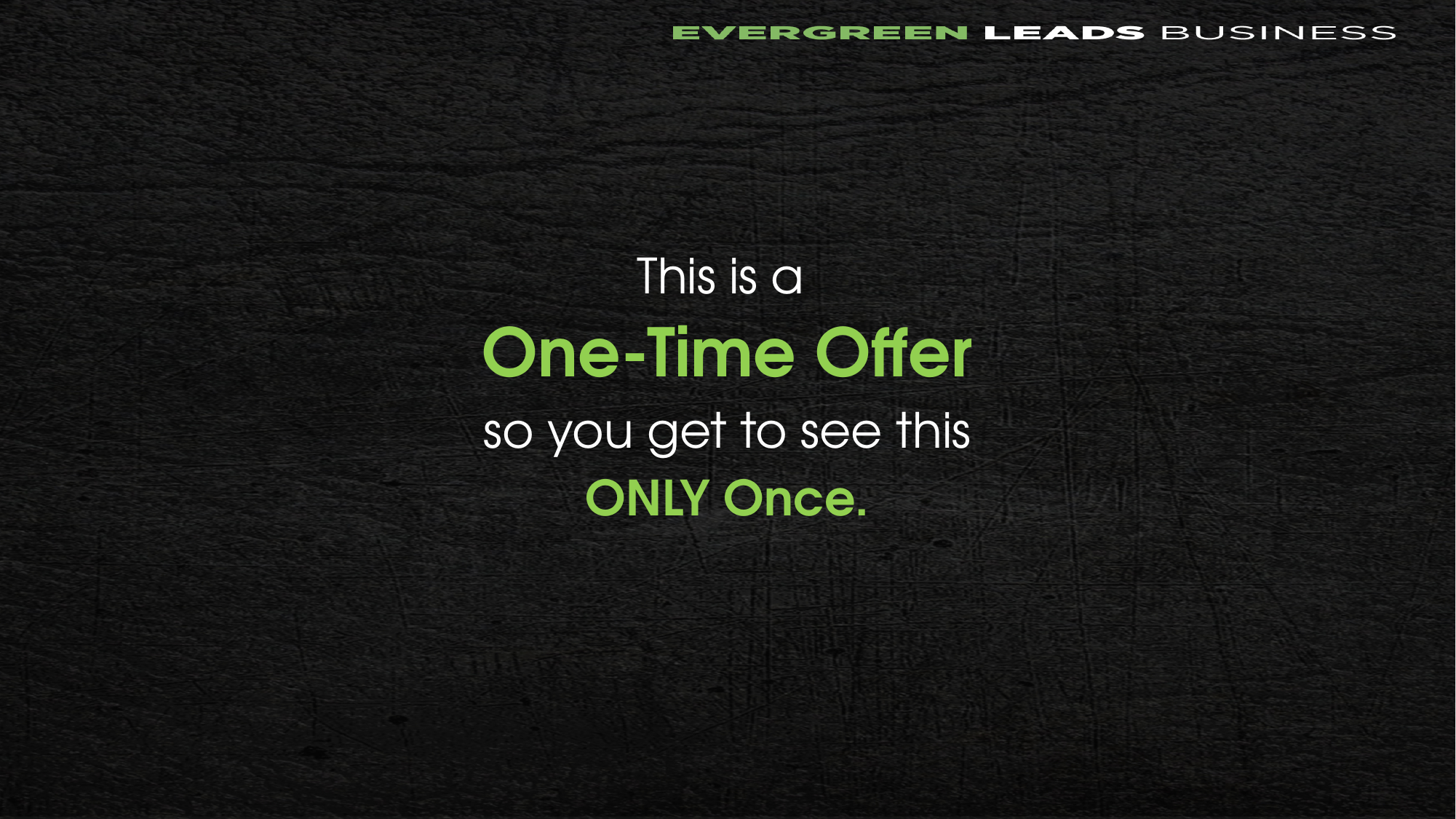

This is a
One-Time Offer
 so you get to see this
ONLY Once.